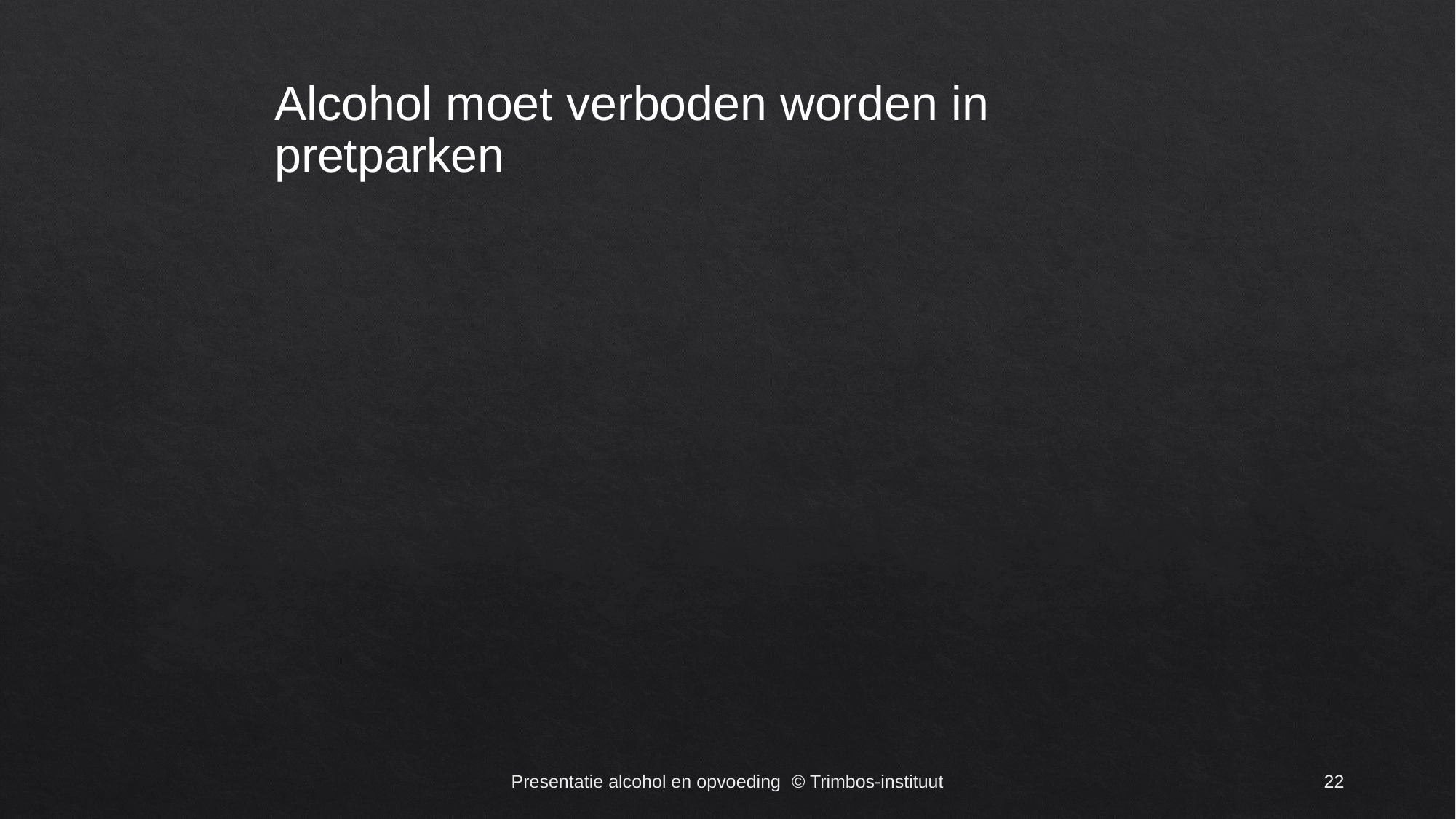

# Alcohol moet verboden worden in pretparken

Presentatie alcohol en opvoeding  © Trimbos-instituut
22